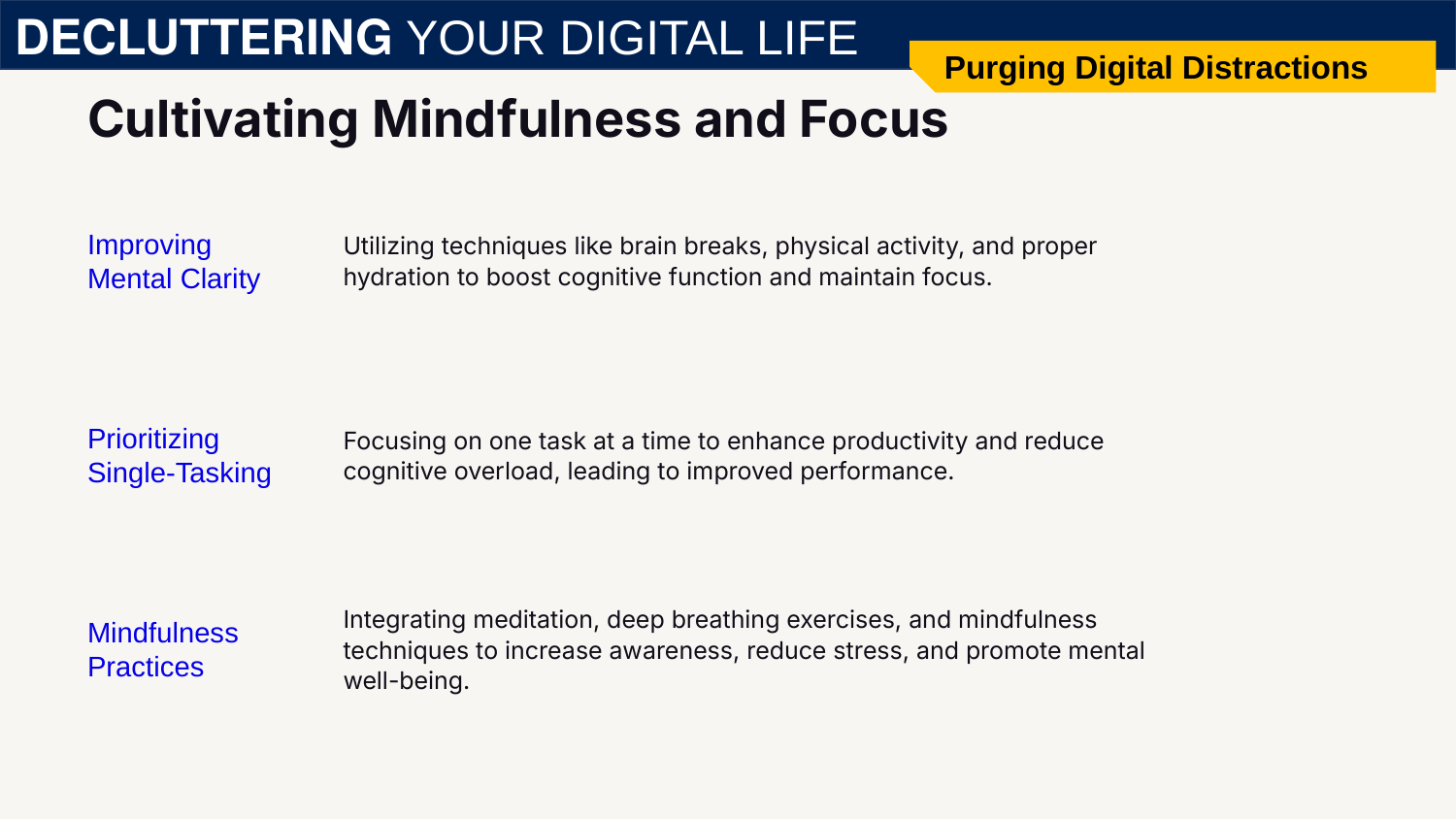

DECLUTTERING YOUR DIGITAL LIFE
Purging Digital Distractions

# Cultivating Mindfulness and Focus
Utilizing techniques like brain breaks, physical activity, and proper hydration to boost cognitive function and maintain focus.
Improving Mental Clarity
Focusing on one task at a time to enhance productivity and reduce cognitive overload, leading to improved performance.
Prioritizing Single-Tasking
Integrating meditation, deep breathing exercises, and mindfulness techniques to increase awareness, reduce stress, and promote mental well-being.
Mindfulness Practices